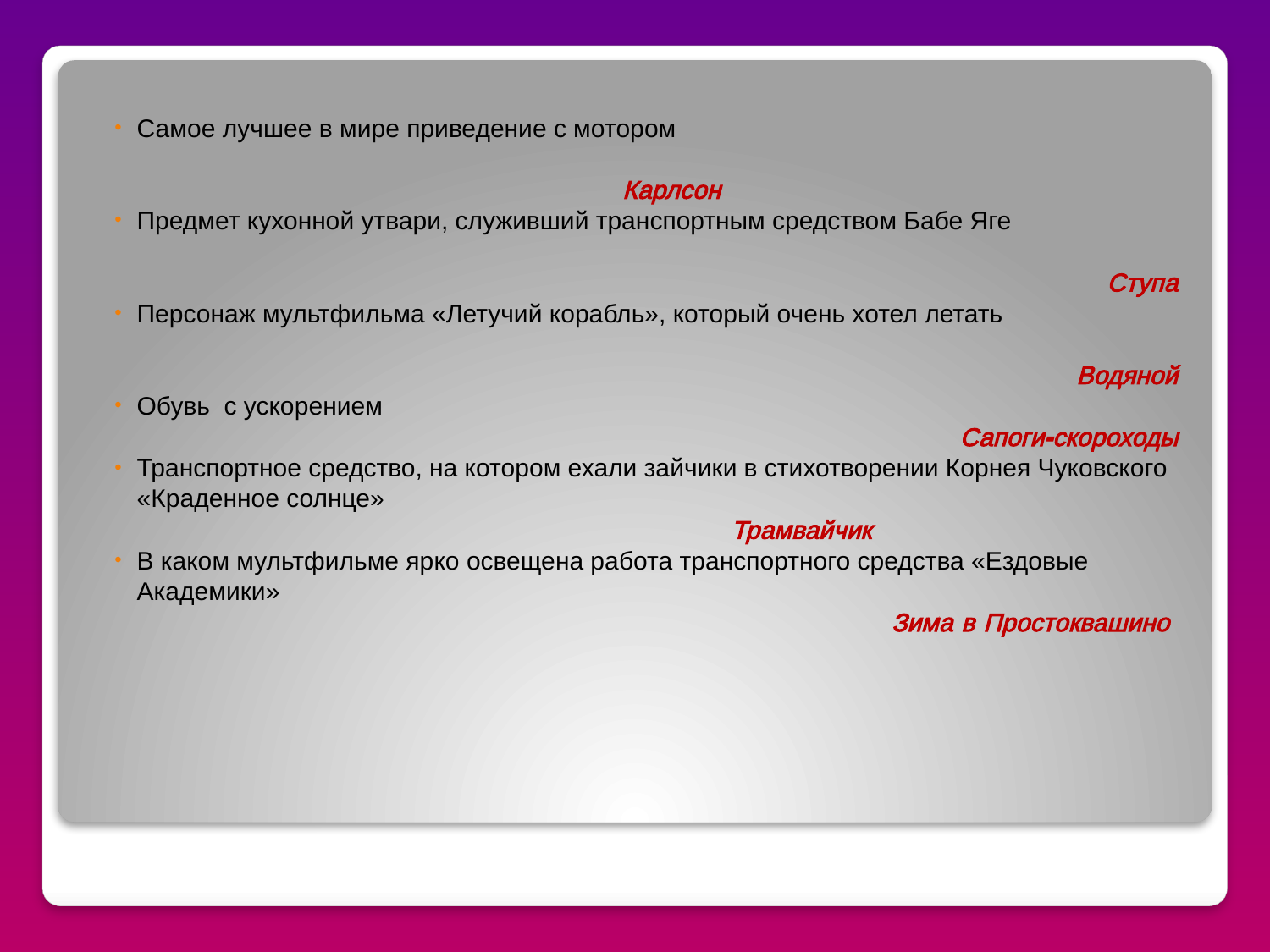

# Самое лучшее в мире приведение с мотором
Карлсон
Предмет кухонной утвари, служивший транспортным средством Бабе Яге
Ступа
Персонаж мультфильма «Летучий корабль», который очень хотел летать
Водяной
Обувь  с ускорением
Сапоги-скороходы
Транспортное средство, на котором ехали зайчики в стихотворении Корнея Чуковского «Краденное солнце»
Трамвайчик
В каком мультфильме ярко освещена работа транспортного средства «Ездовые Академики»
Зима в Простоквашино